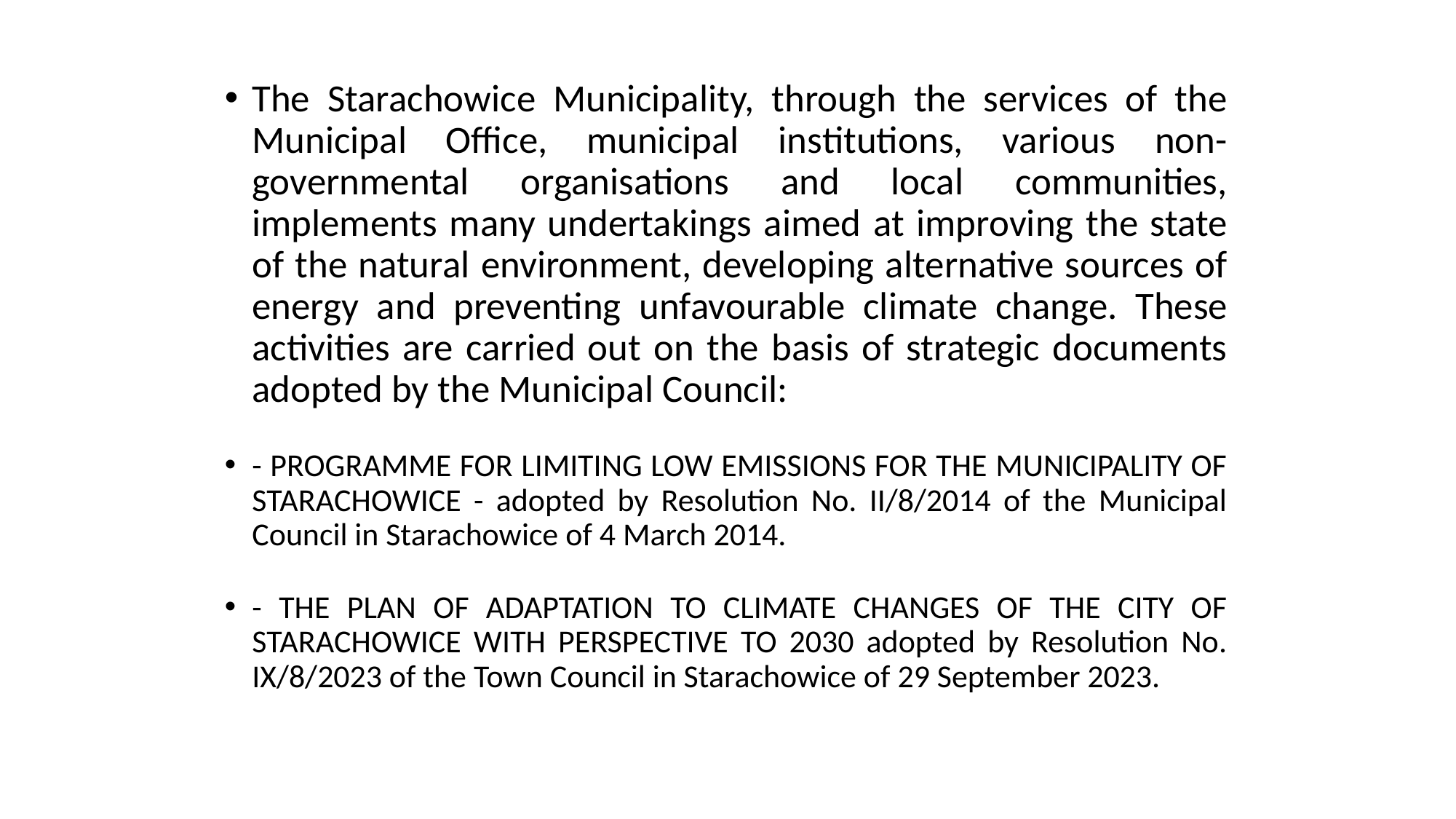

The Starachowice Municipality, through the services of the Municipal Office, municipal institutions, various non-governmental organisations and local communities, implements many undertakings aimed at improving the state of the natural environment, developing alternative sources of energy and preventing unfavourable climate change. These activities are carried out on the basis of strategic documents adopted by the Municipal Council:
- PROGRAMME FOR LIMITING LOW EMISSIONS FOR THE MUNICIPALITY OF STARACHOWICE - adopted by Resolution No. II/8/2014 of the Municipal Council in Starachowice of 4 March 2014.
- THE PLAN OF ADAPTATION TO CLIMATE CHANGES OF THE CITY OF STARACHOWICE WITH PERSPECTIVE TO 2030 adopted by Resolution No. IX/8/2023 of the Town Council in Starachowice of 29 September 2023.